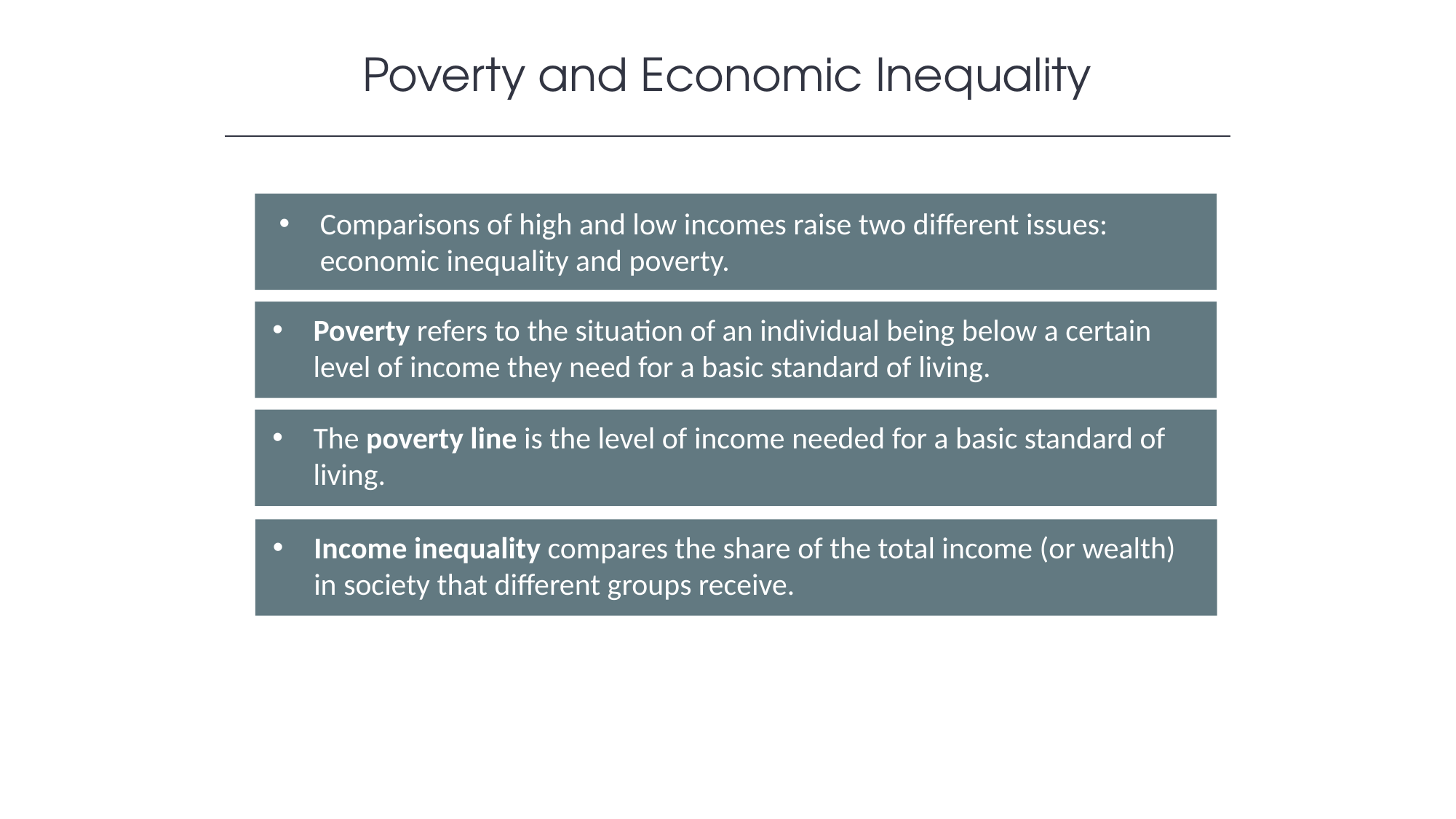

Poverty and Economic Inequality

Comparisons of high and low incomes raise two different issues: economic inequality and poverty.

Poverty refers to the situation of an individual being below a certain level of income they need for a basic standard of living.

The poverty line is the level of income needed for a basic standard of living.

Income inequality compares the share of the total income (or wealth) in society that different groups receive.